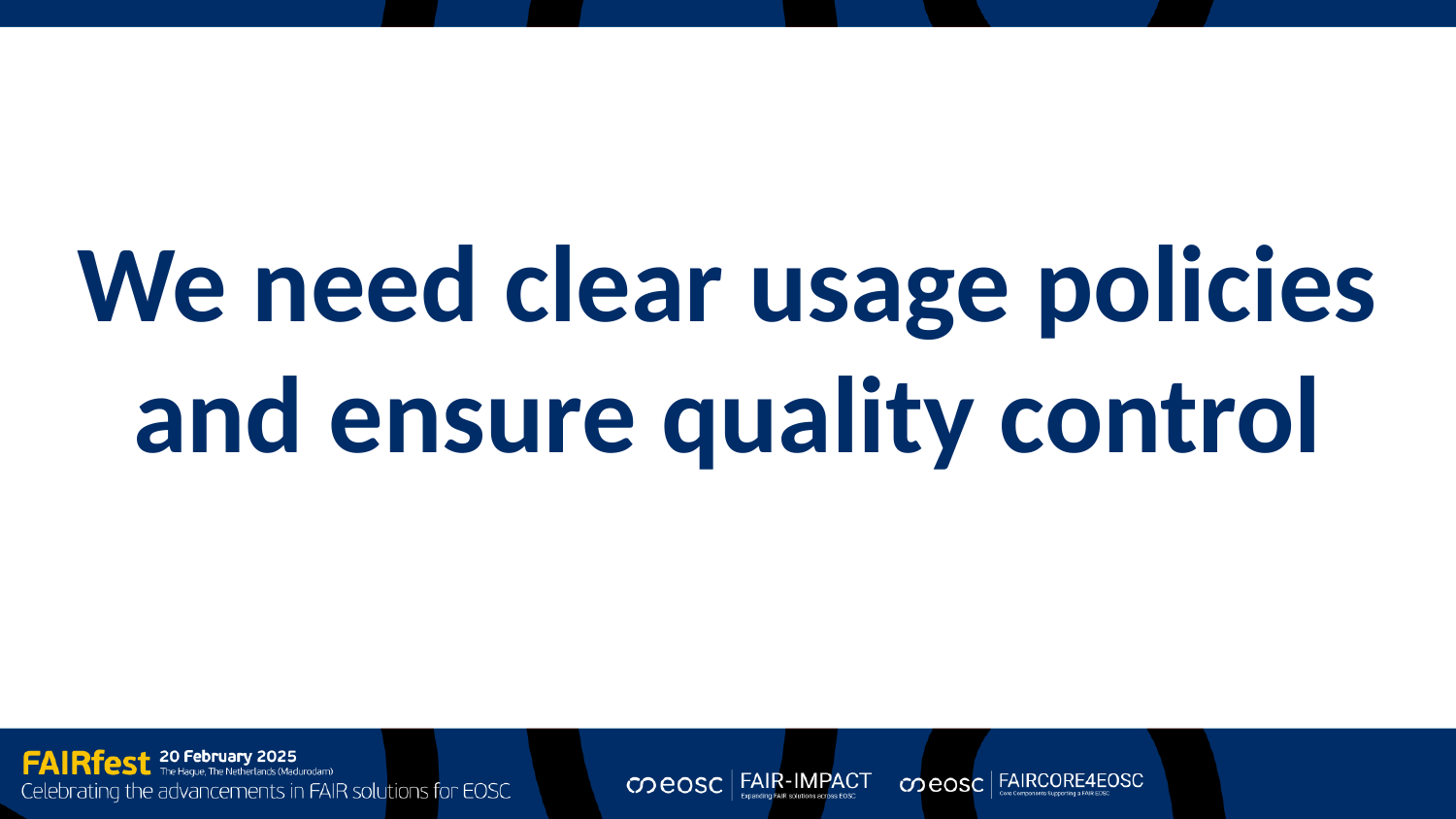

# We need clear usage policies and ensure quality control